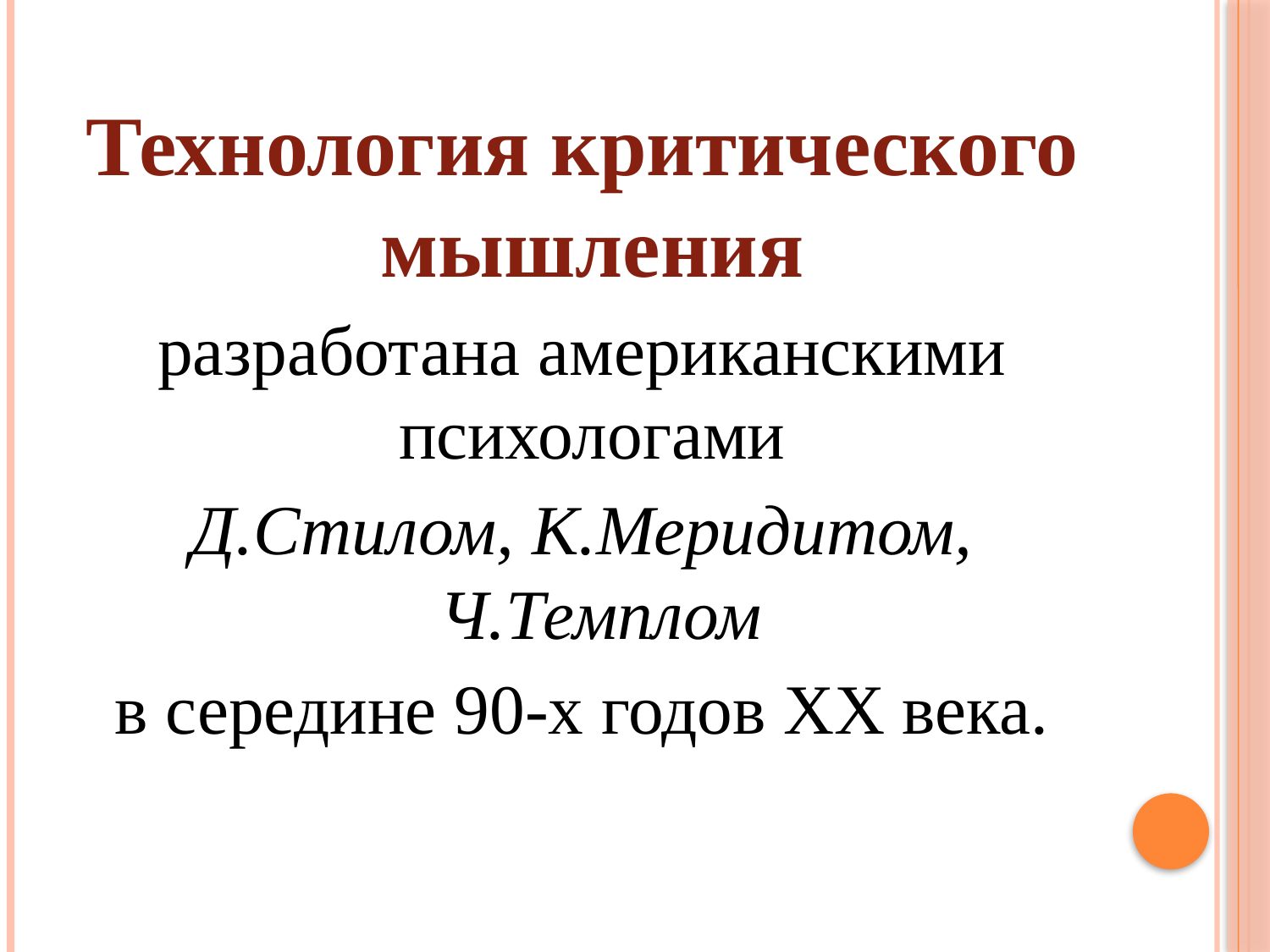

Технология критического мышления
разработана американскими психологами
Д.Стилом, К.Меридитом, Ч.Темплом
в середине 90-х годов ХХ века.